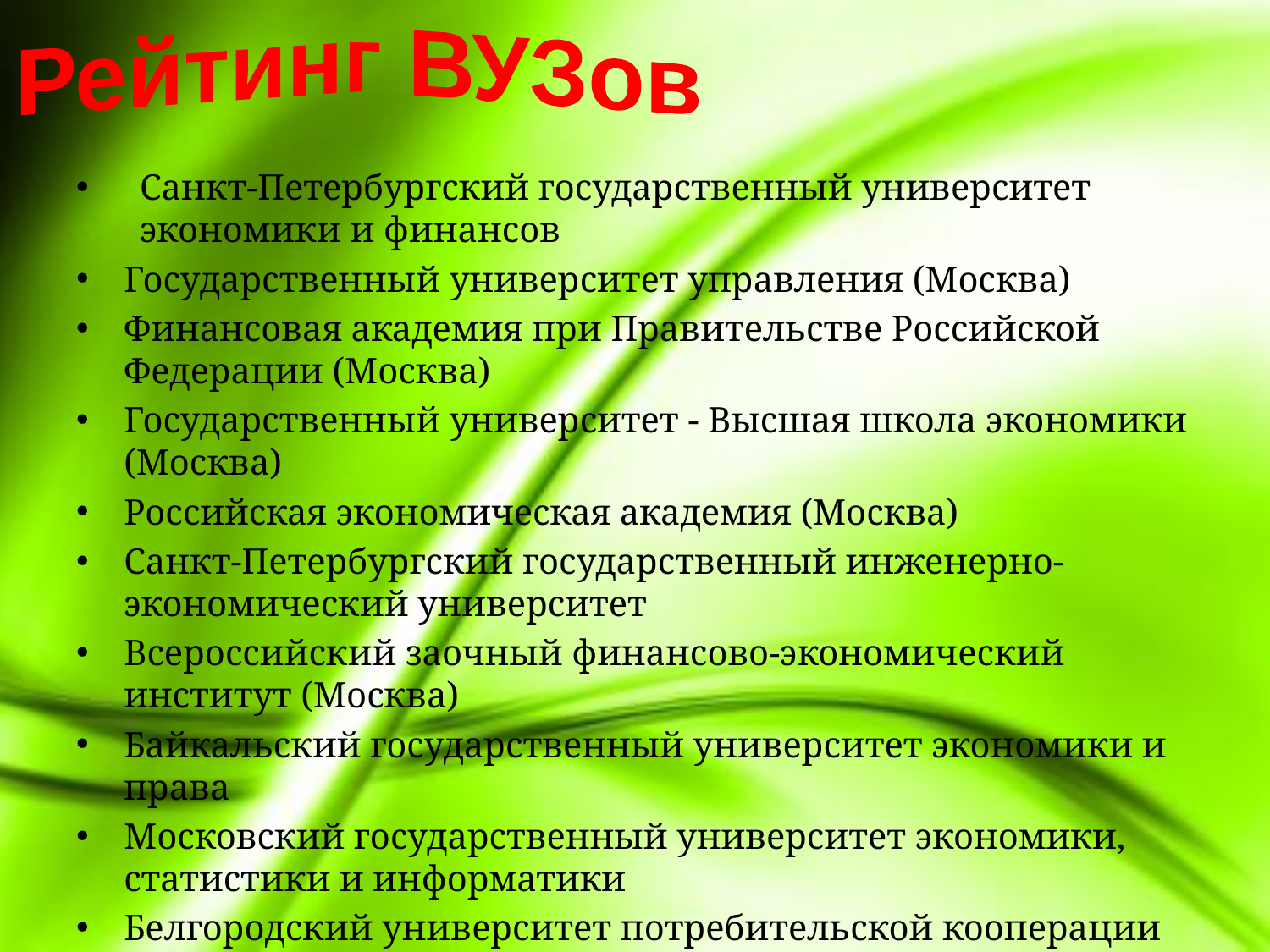

Рейтинг ВУЗов
Санкт-Петербургский государственный университет экономики и финансов
Государственный университет управления (Москва)
Финансовая академия при Правительстве Российской Федерации (Москва)
Государственный университет - Высшая школа экономики (Москва)
Российская экономическая академия (Москва)
Санкт-Петербургский государственный инженерно-экономический университет
Всероссийский заочный финансово-экономический институт (Москва)
Байкальский государственный университет экономики и права
Московский государственный университет экономики, статистики и информатики
Белгородский университет потребительской кооперации